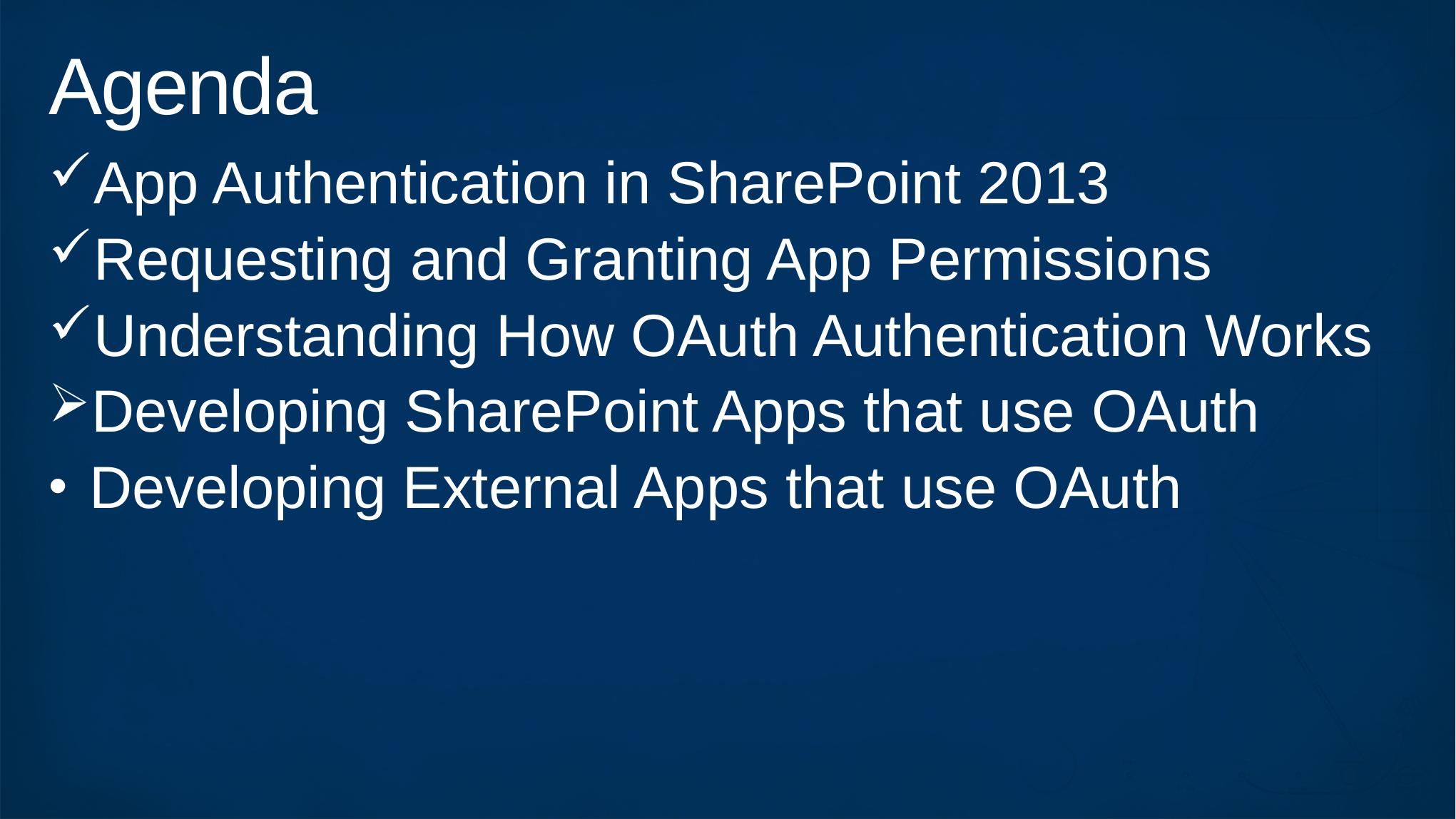

# Agenda
App Authentication in SharePoint 2013
Requesting and Granting App Permissions
Understanding How OAuth Authentication Works
Developing SharePoint Apps that use OAuth
Developing External Apps that use OAuth